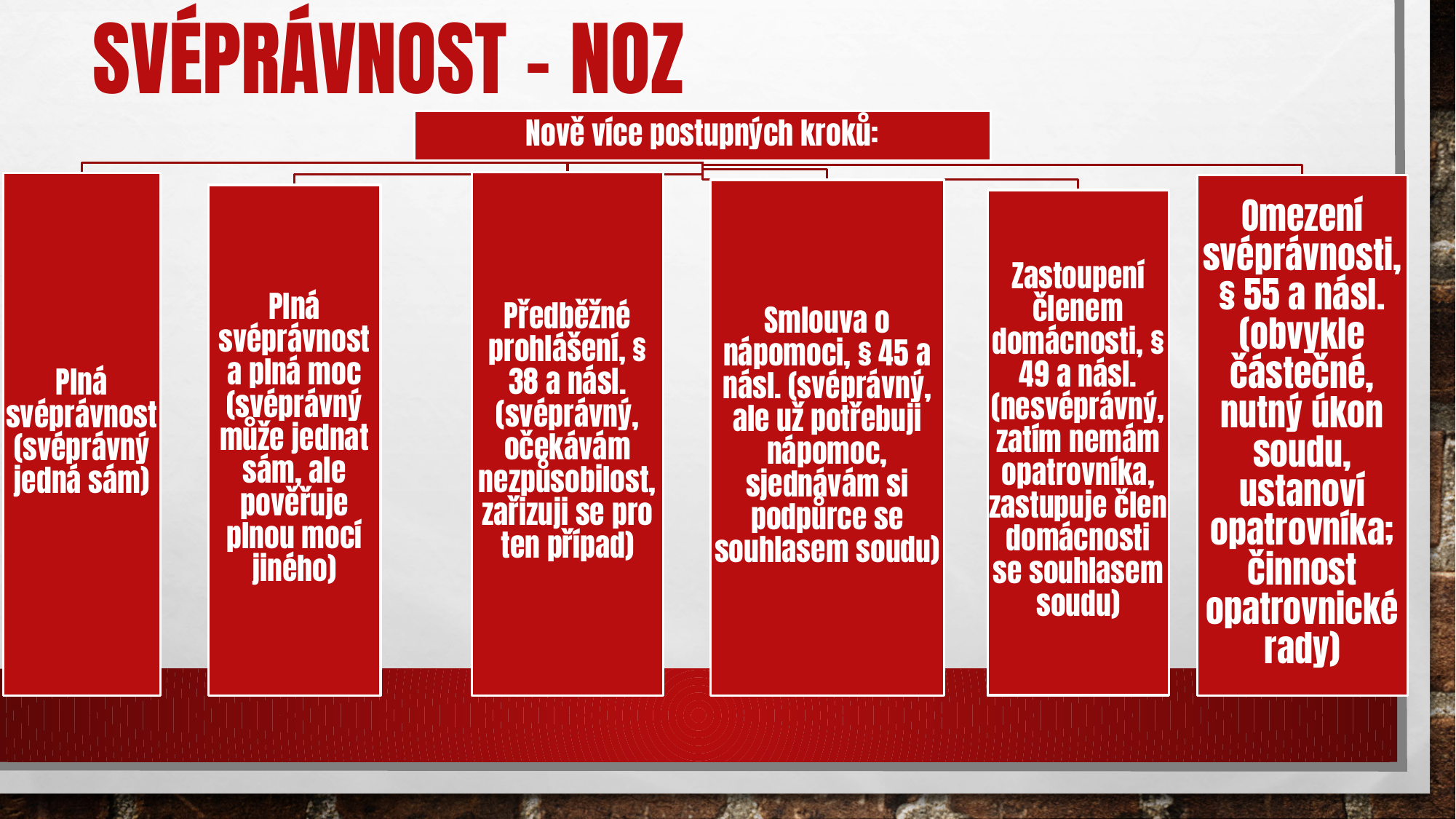

# SVÉPRÁVNOST - NOZ
Nově více postupných kroků:
Plná svéprávnost (svéprávný jedná sám)
Plná svéprávnost a plná moc (svéprávný může jednat sám, ale pověřuje plnou mocí jiného)
Předběžné prohlášení, § 38 a násl. (svéprávný, očekávám nezpůsobilost, zařizuji se pro ten případ)
Smlouva o nápomoci, § 45 a násl. (svéprávný, ale už potřebuji nápomoc, sjednávám si podpůrce se souhlasem soudu)
Zastoupení členem domácnosti, § 49 a násl. (nesvéprávný, zatím nemám opatrovníka, zastupuje člen domácnosti se souhlasem soudu)
Omezení svéprávnosti, § 55 a násl. (obvykle částečné, nutný úkon soudu, ustanoví opatrovníka; činnost opatrovnické rady)